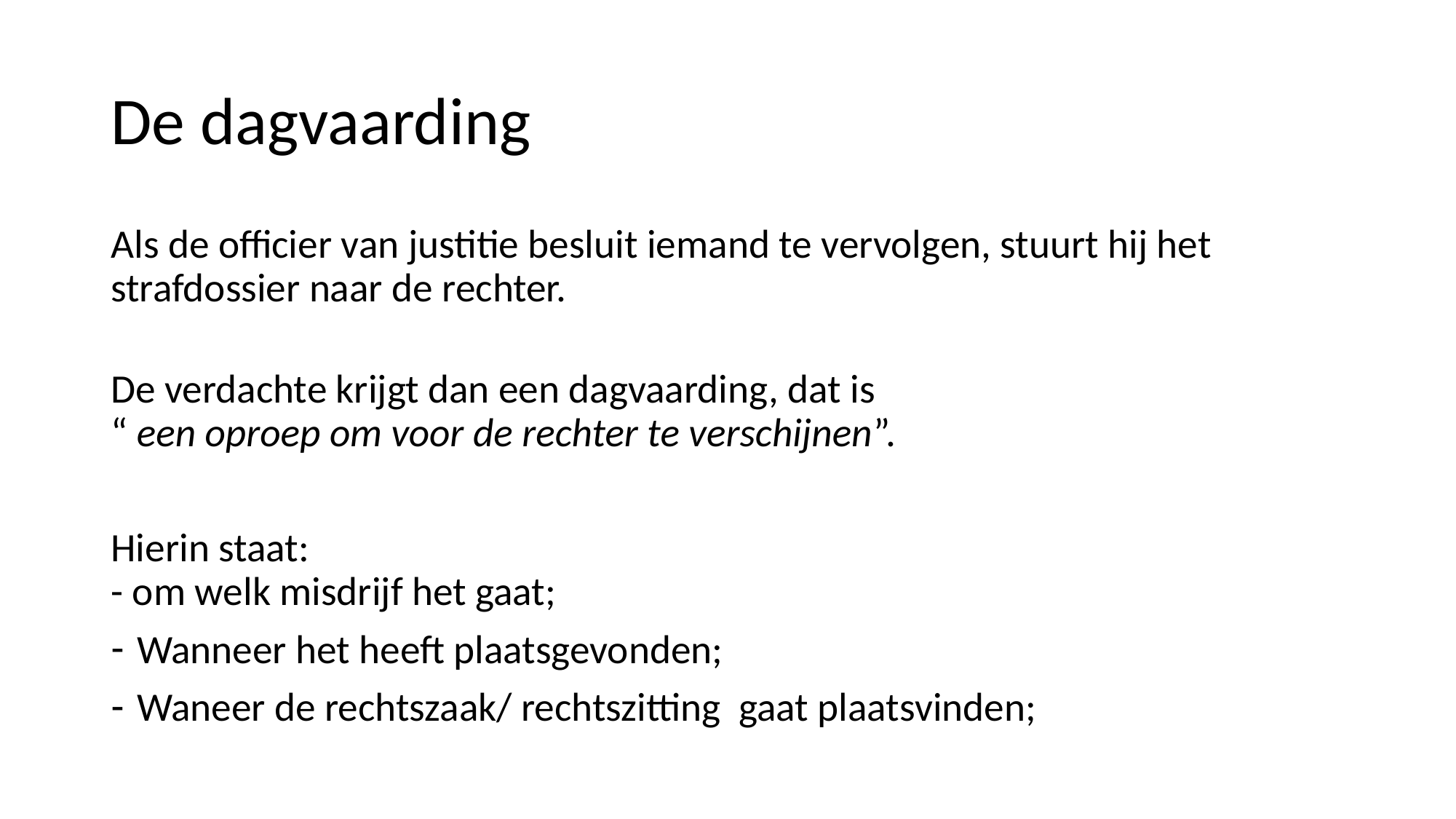

# De dagvaarding
Als de officier van justitie besluit iemand te vervolgen, stuurt hij het strafdossier naar de rechter.
De verdachte krijgt dan een dagvaarding, dat is
“ een oproep om voor de rechter te verschijnen”.

Hierin staat:
- om welk misdrijf het gaat;
Wanneer het heeft plaatsgevonden;
Waneer de rechtszaak/ rechtszitting  gaat plaatsvinden;